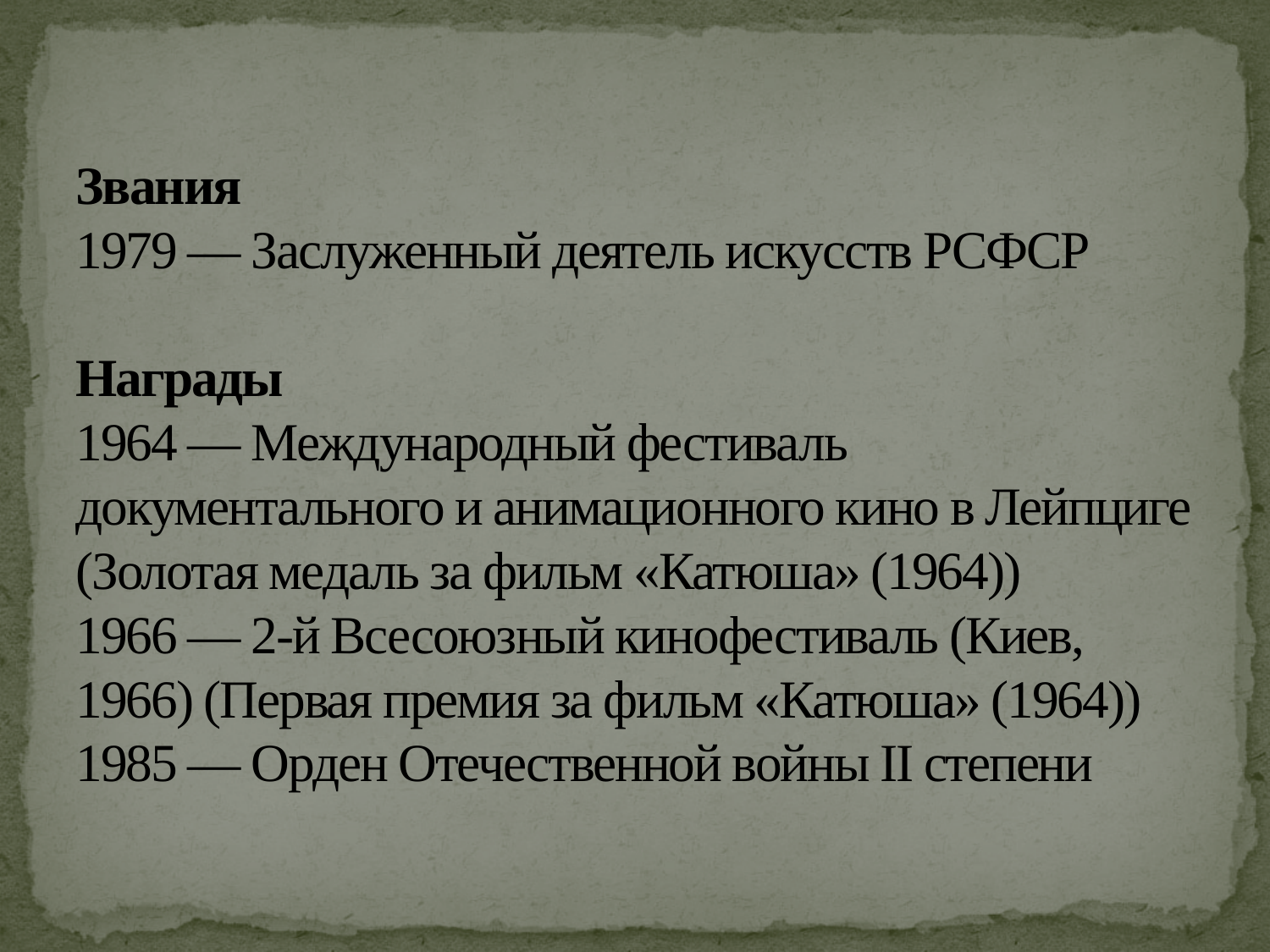

# Звания 1979 — Заслуженный деятель искусств РСФСР Награды 1964 — Международный фестиваль документального и анимационного кино в Лейпциге (Золотая медаль за фильм «Катюша» (1964)) 1966 — 2-й Всесоюзный кинофестиваль (Киев, 1966) (Первая премия за фильм «Катюша» (1964)) 1985 — Орден Отечественной войны II степени